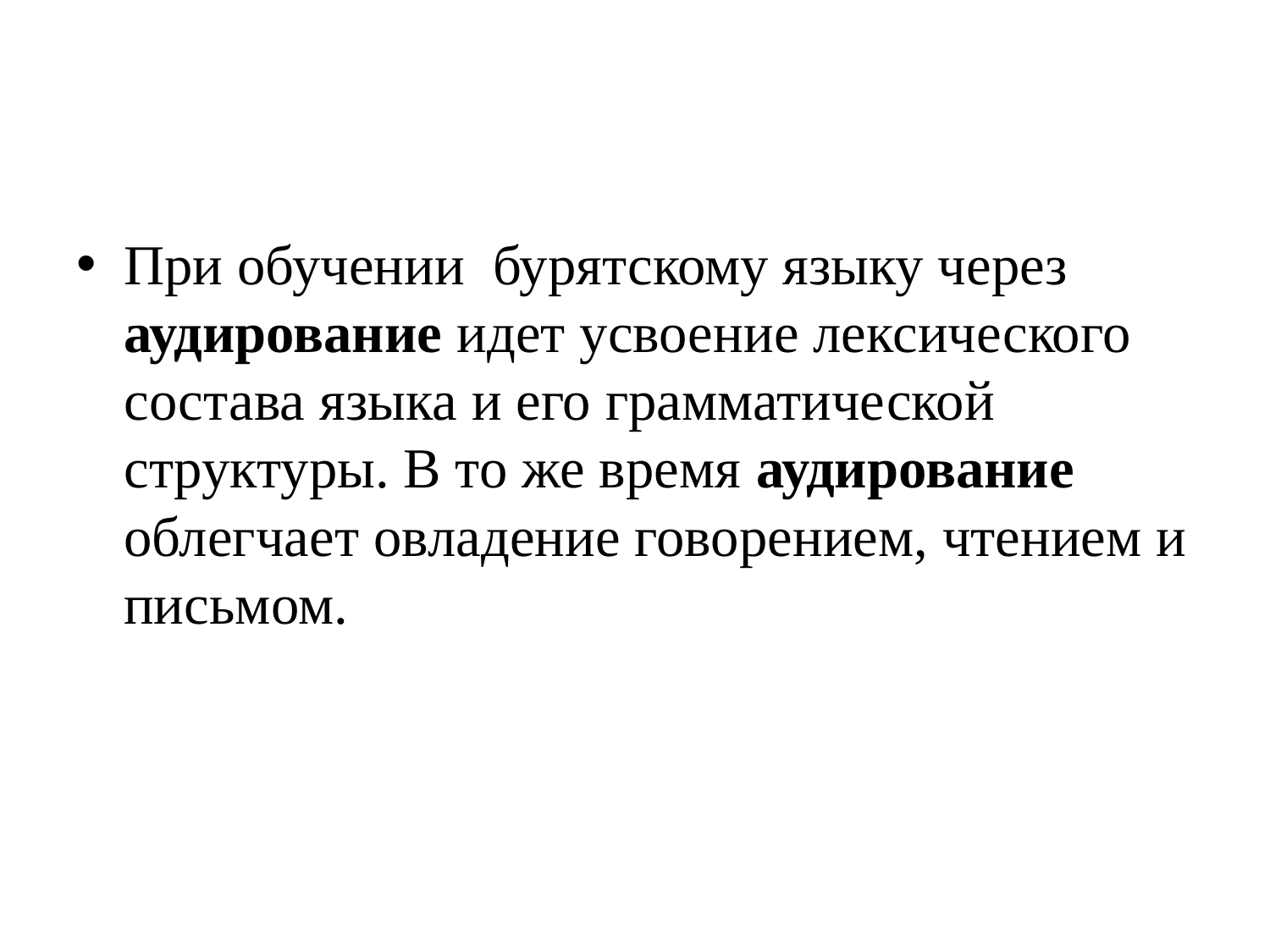

#
При обучении  бурятскому языку через аудирование идет усвоение лексического состава языка и его грамматической структуры. В то же время аудирование облегчает овладение говорением, чтением и письмом.